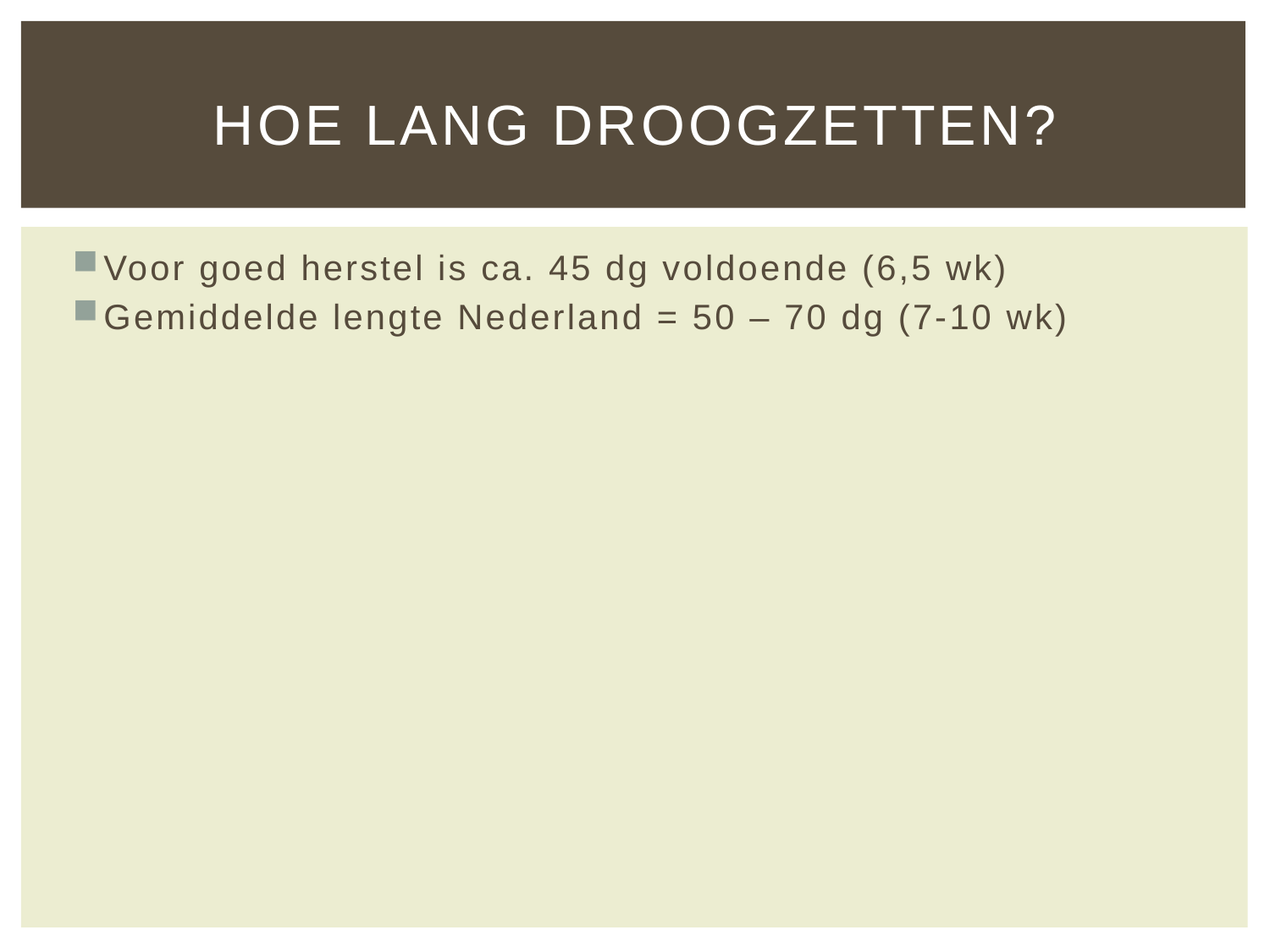

# Hoe lang droogzetten?
Voor goed herstel is ca. 45 dg voldoende (6,5 wk)
Gemiddelde lengte Nederland = 50 – 70 dg (7-10 wk)